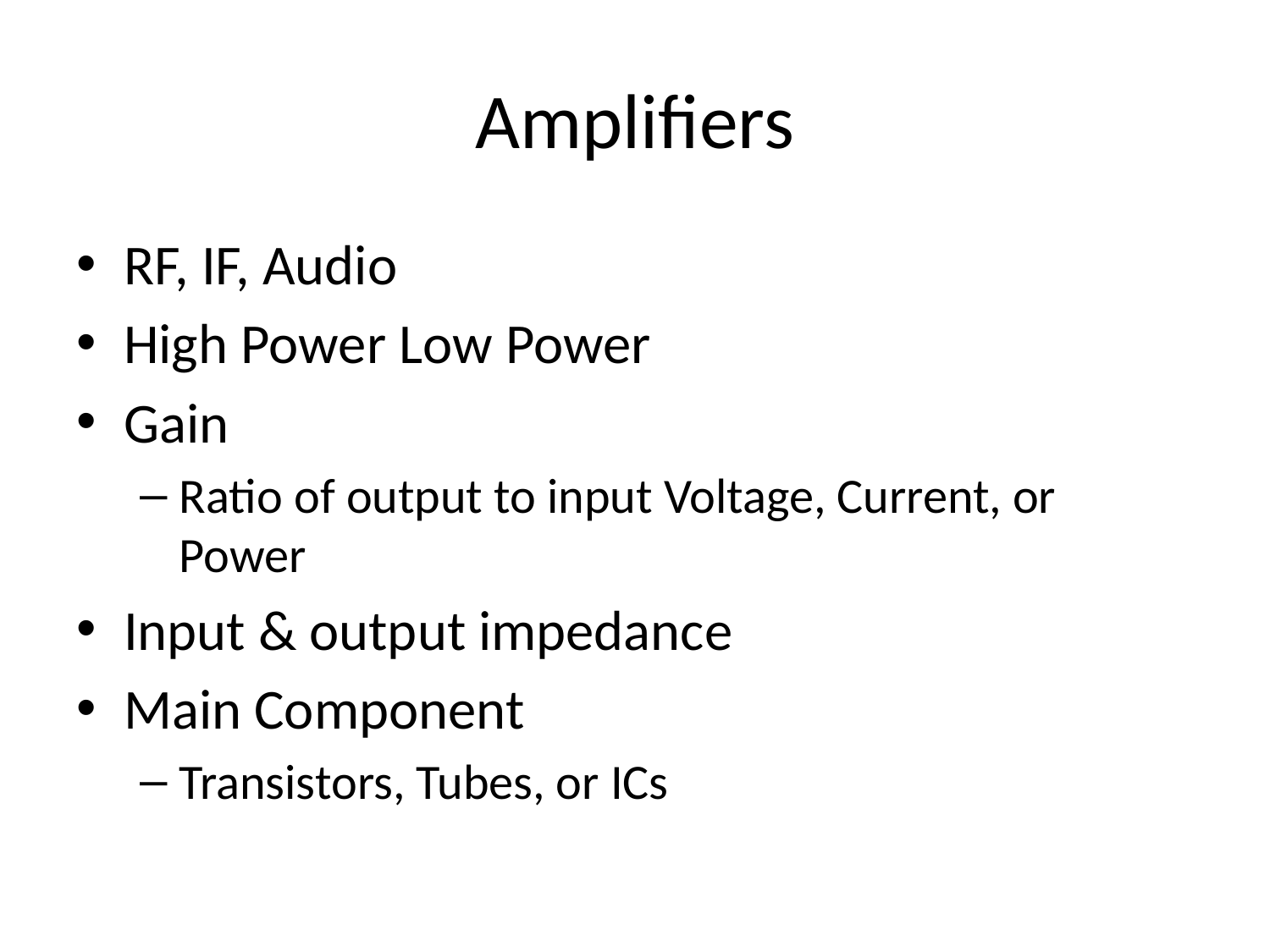

# Amplifiers
RF, IF, Audio
High Power Low Power
Gain
Ratio of output to input Voltage, Current, or Power
Input & output impedance
Main Component
Transistors, Tubes, or ICs